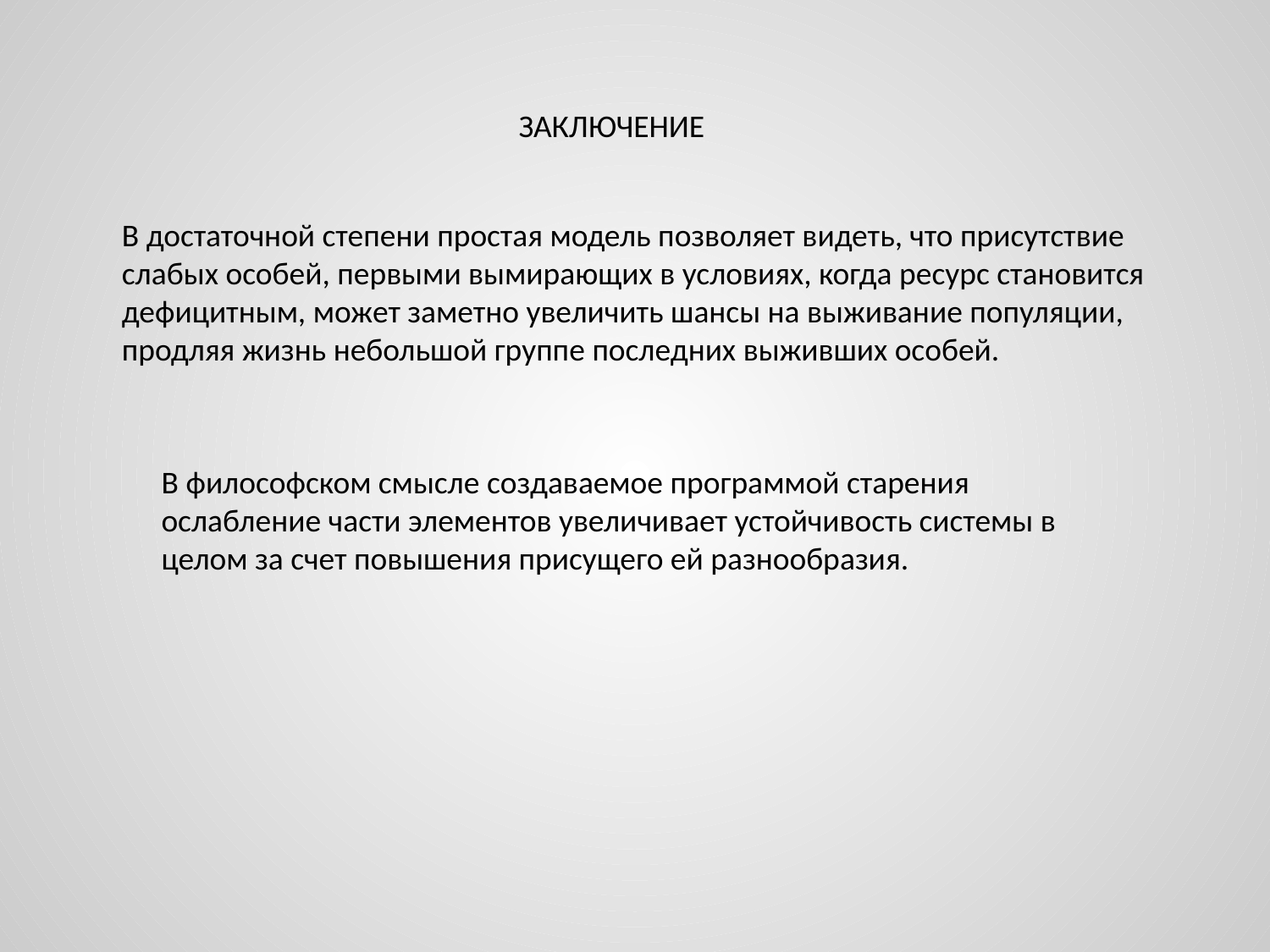

ЗАКЛЮЧЕНИЕ
В достаточной степени простая модель позволяет видеть, что присутствие слабых особей, первыми вымирающих в условиях, когда ресурс становится дефицитным, может заметно увеличить шансы на выживание популяции, продляя жизнь небольшой группе последних выживших особей.

В философском смысле создаваемое программой старения ослабление части элементов увеличивает устойчивость системы в целом за счет повышения присущего ей разнообразия.